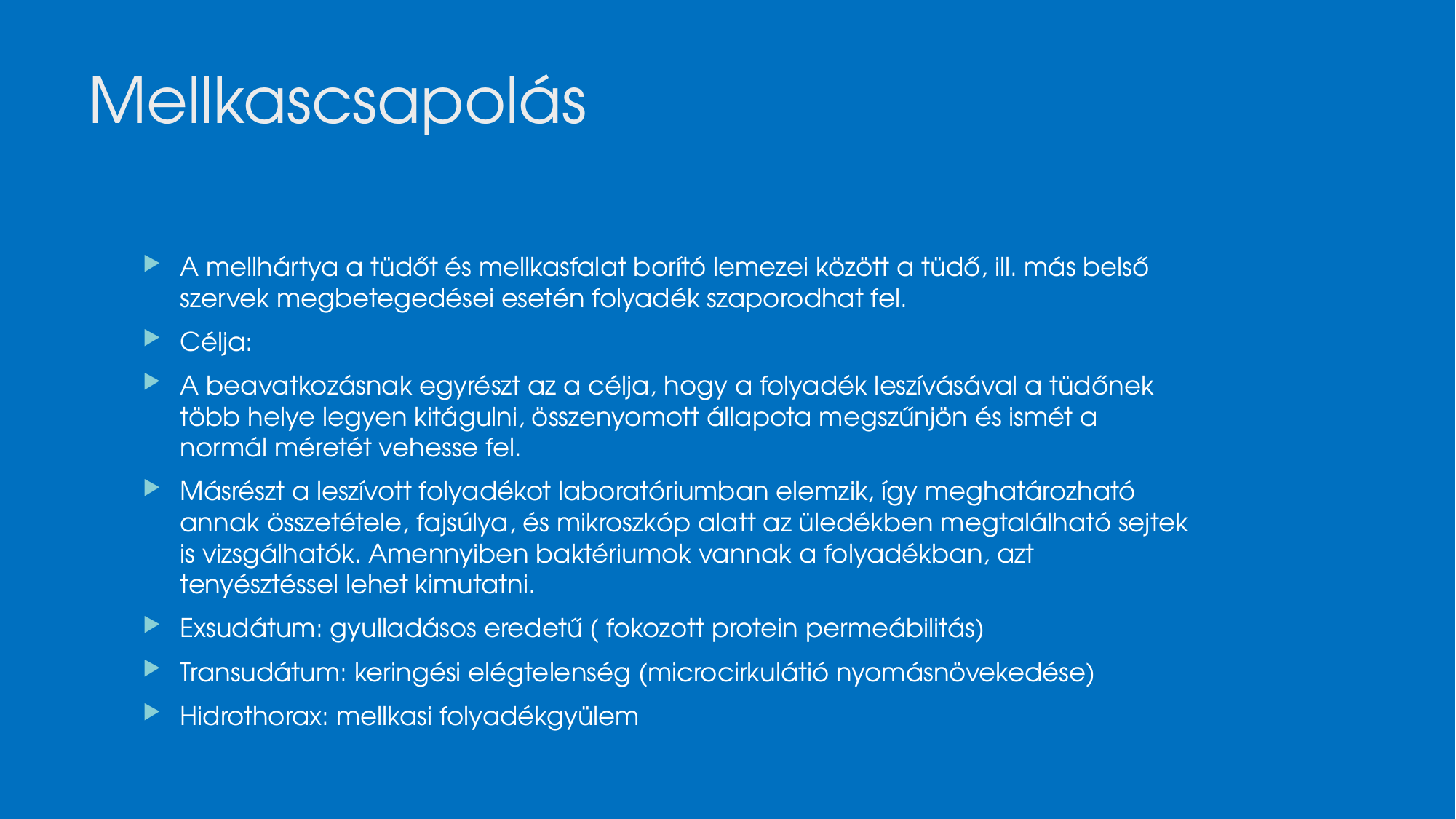

# Mellkascsapolás
A mellhártya a tüdőt és mellkasfalat borító lemezei között a tüdő, ill. más belső szervek megbetegedései esetén folyadék szaporodhat fel.
Célja:
A beavatkozásnak egyrészt az a célja, hogy a folyadék leszívásával a tüdőnek több helye legyen kitágulni, összenyomott állapota megszűnjön és ismét a normál méretét vehesse fel.
Másrészt a leszívott folyadékot laboratóriumban elemzik, így meghatározható annak összetétele, fajsúlya, és mikroszkóp alatt az üledékben megtalálható sejtek is vizsgálhatók. Amennyiben baktériumok vannak a folyadékban, azt tenyésztéssel lehet kimutatni.
Exsudátum: gyulladásos eredetű ( fokozott protein permeábilitás)
Transudátum: keringési elégtelenség (microcirkulátió nyomásnövekedése)
Hidrothorax: mellkasi folyadékgyülem